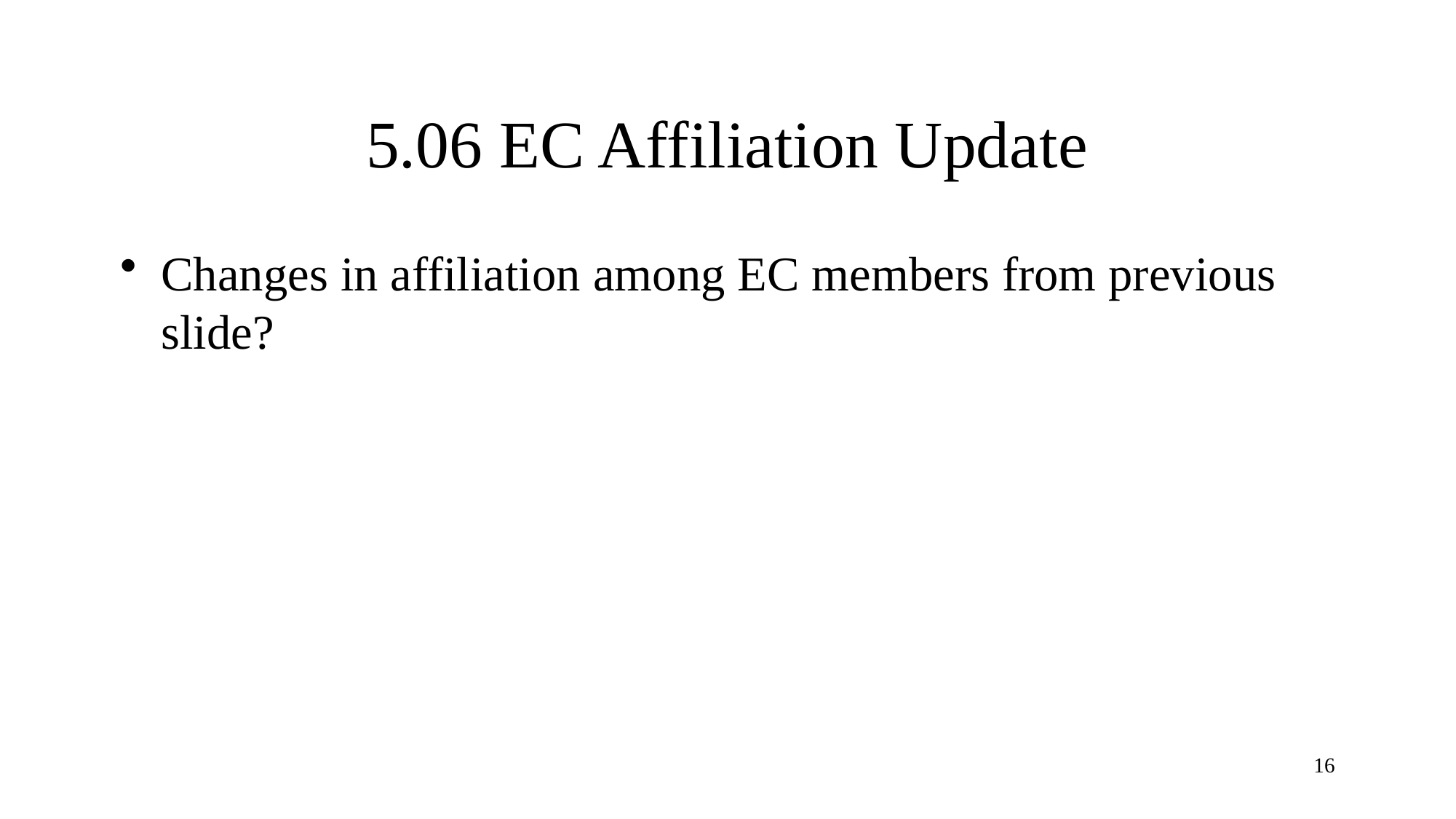

# 5.06 EC Affiliation Update
Changes in affiliation among EC members from previous slide?

16